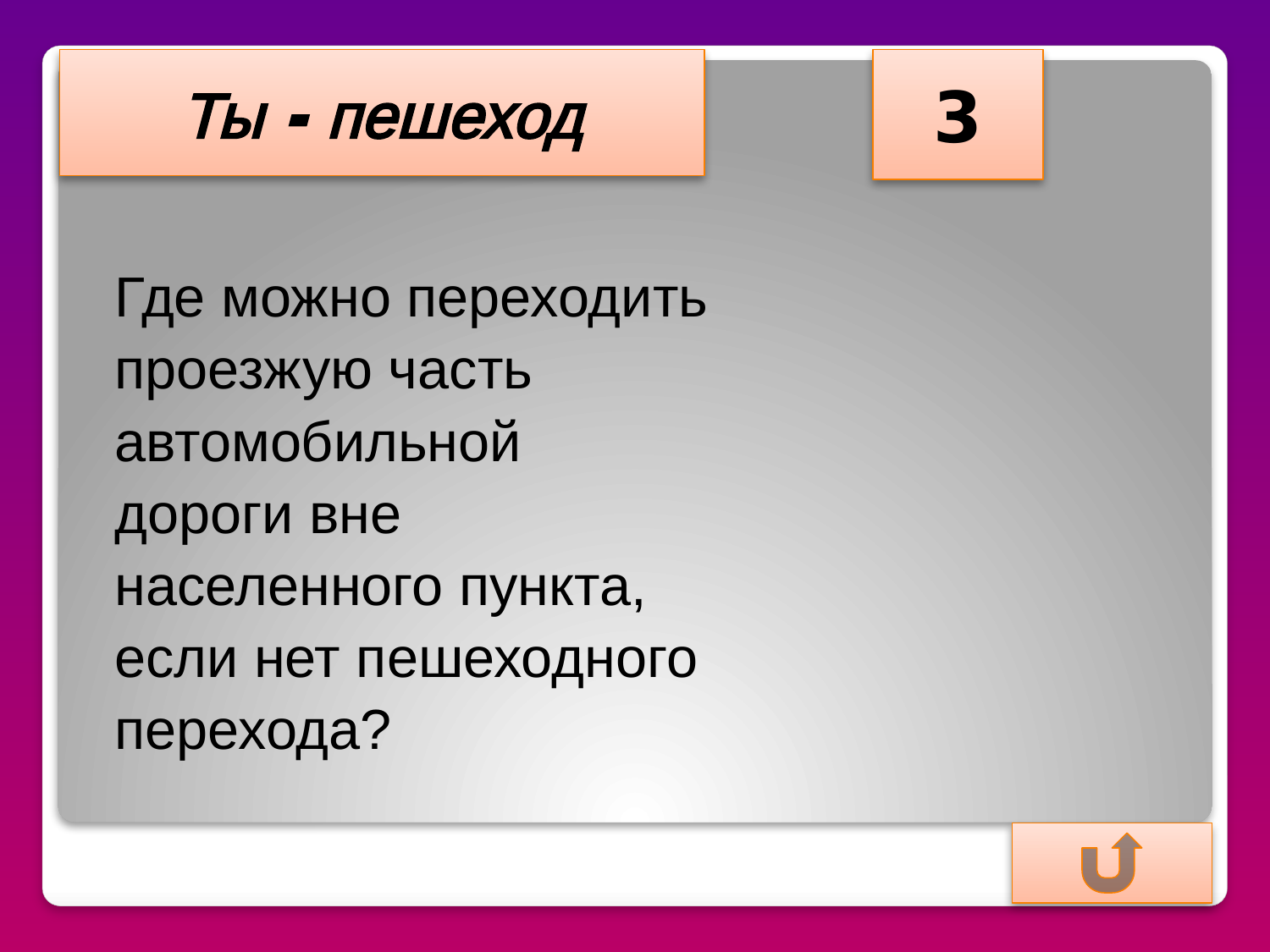

Ты - пешеход
3
Где можно переходить
проезжую часть
автомобильной
дороги вне
населенного пункта,
если нет пешеходного
перехода?